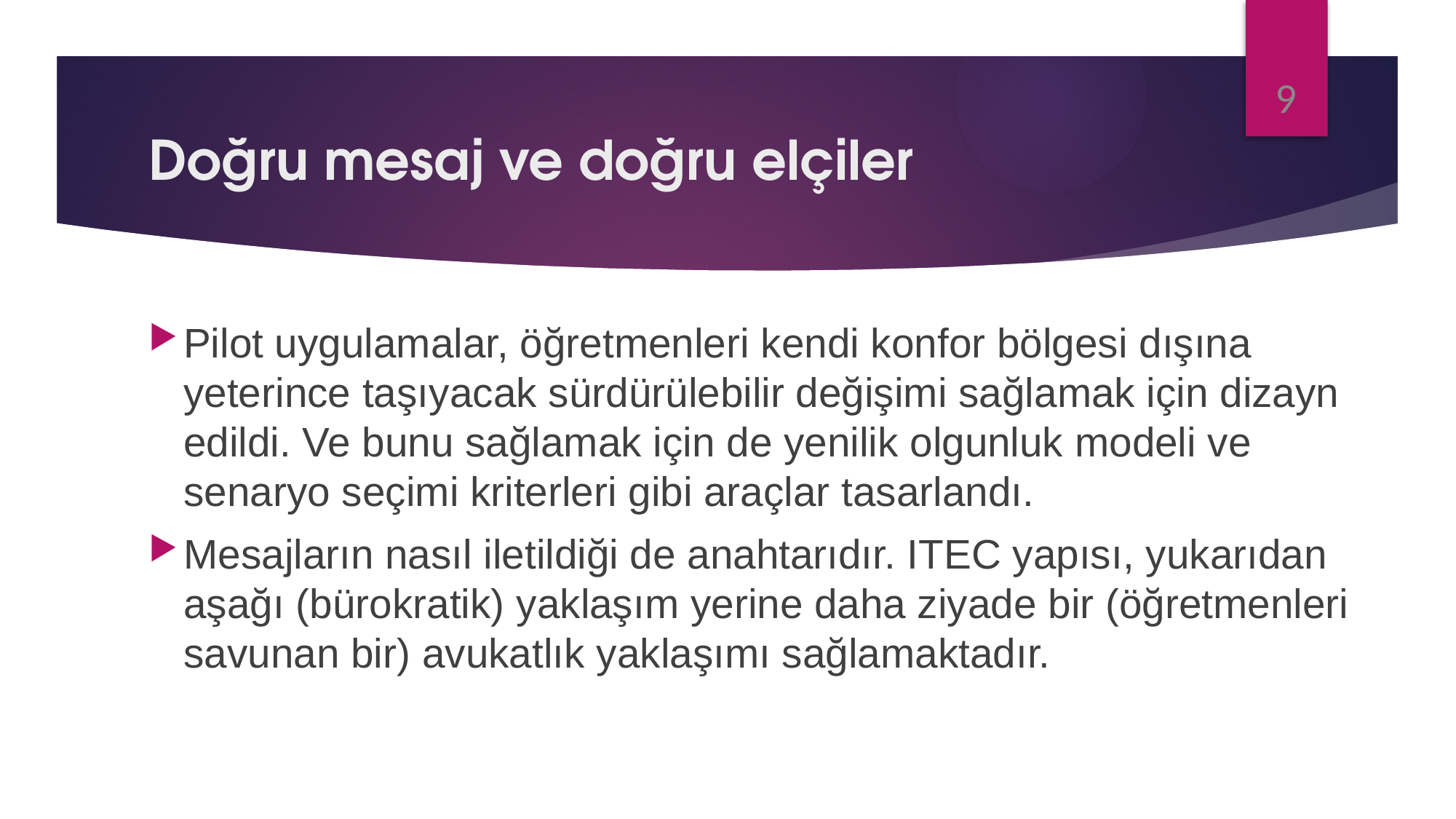

9
# Doğru mesaj ve doğru elçiler
Pilot uygulamalar, öğretmenleri kendi konfor bölgesi dışına yeterince taşıyacak sürdürülebilir değişimi sağlamak için dizayn edildi. Ve bunu sağlamak için de yenilik olgunluk modeli ve senaryo seçimi kriterleri gibi araçlar tasarlandı.
Mesajların nasıl iletildiği de anahtarıdır. ITEC yapısı, yukarıdan aşağı (bürokratik) yaklaşım yerine daha ziyade bir (öğretmenleri savunan bir) avukatlık yaklaşımı sağlamaktadır.